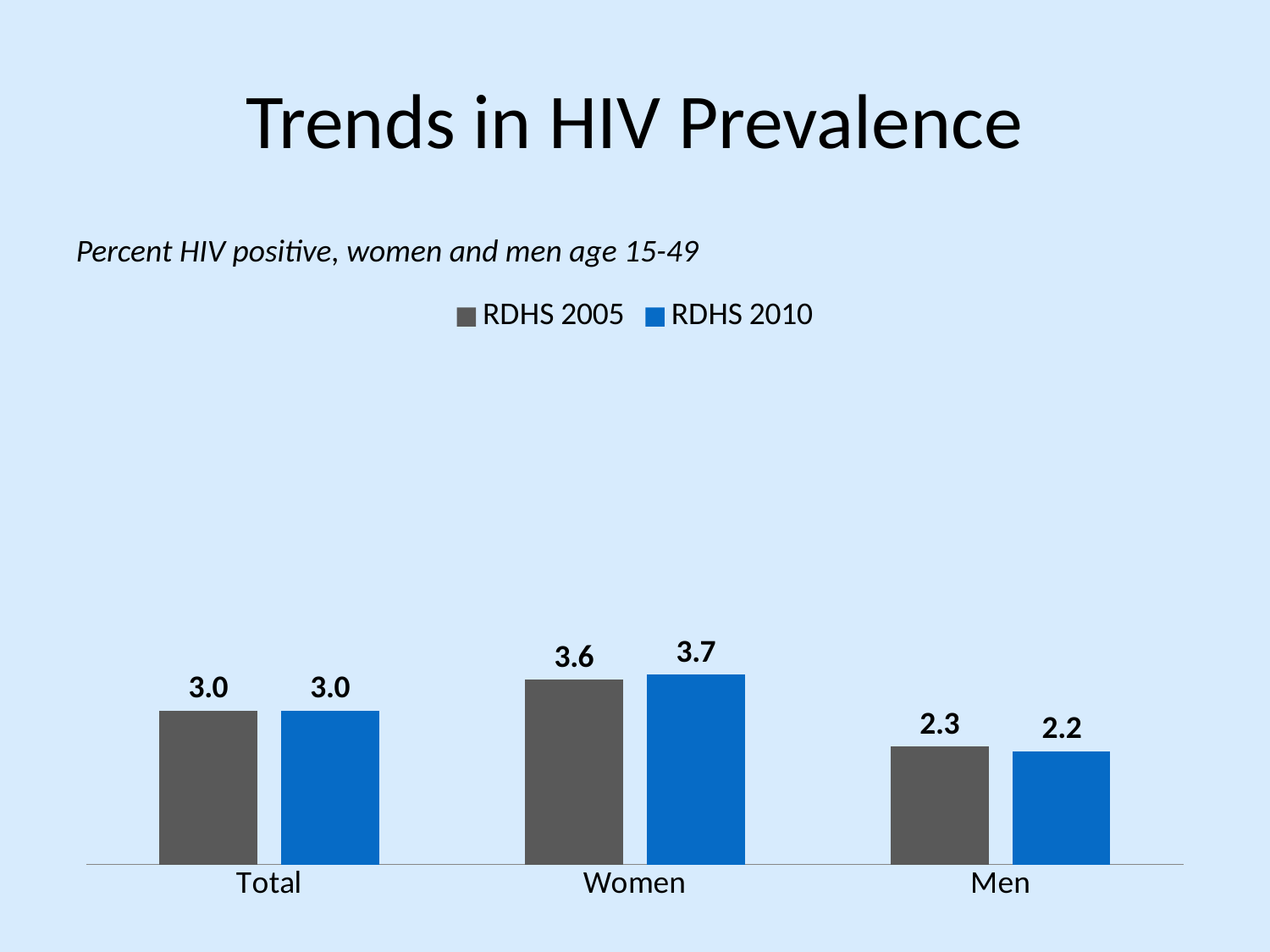

# Trends in HIV Prevalence
Percent HIV positive, women and men age 15-49

### Chart

| Category | RDHS 2005 | RDHS 2010 |
|---|---|---|
| Total | 3.0 | 3.0 |
| Women | 3.6 | 3.7 |
| Men | 2.3 | 2.2 |